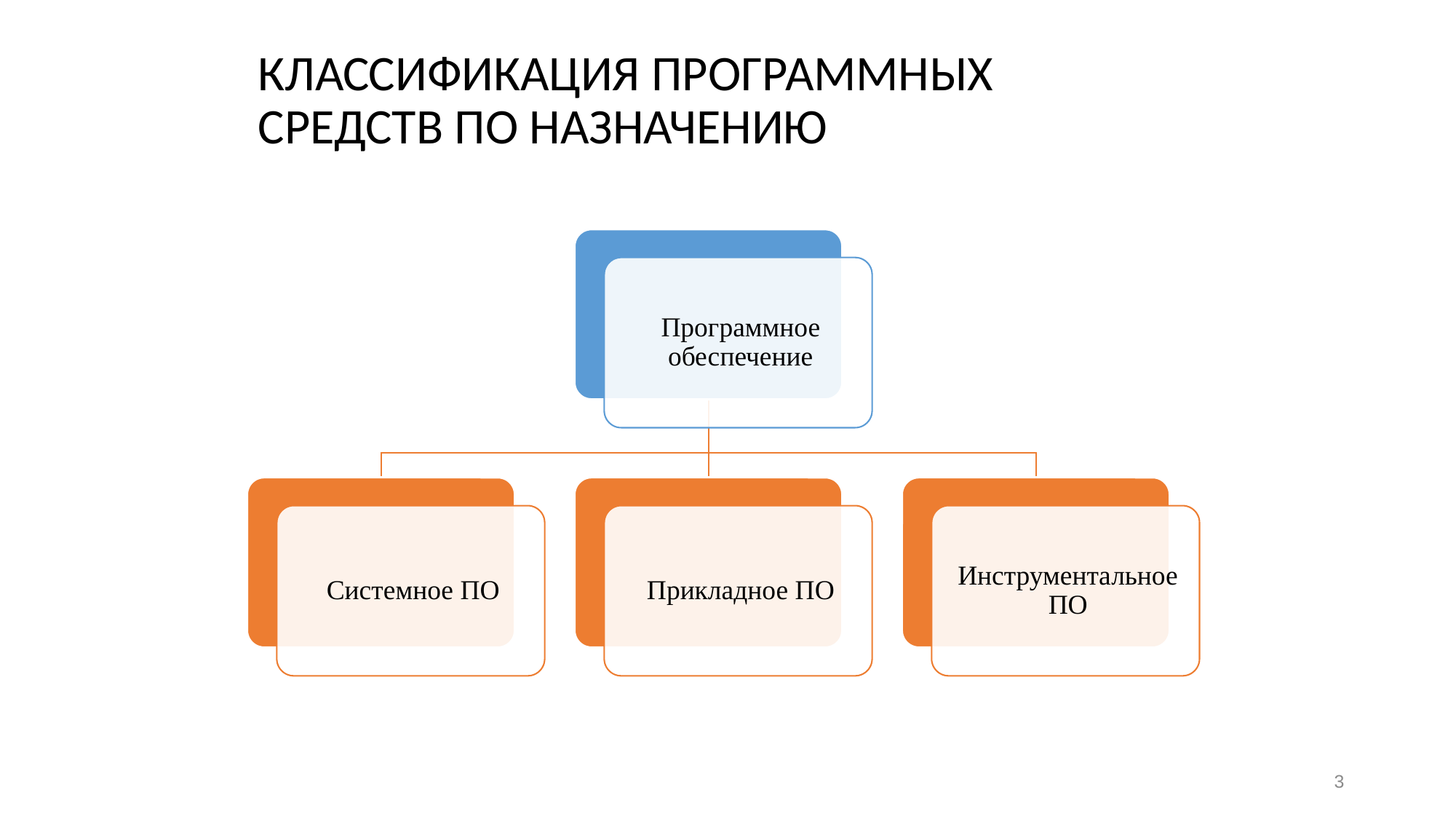

# КЛАССИФИКАЦИЯ ПРОГРАММНЫХ СРЕДСТВ ПО НАЗНАЧЕНИЮ
Программное обеспечение
Системное ПО
Прикладное ПО
Инструментальное ПО
3